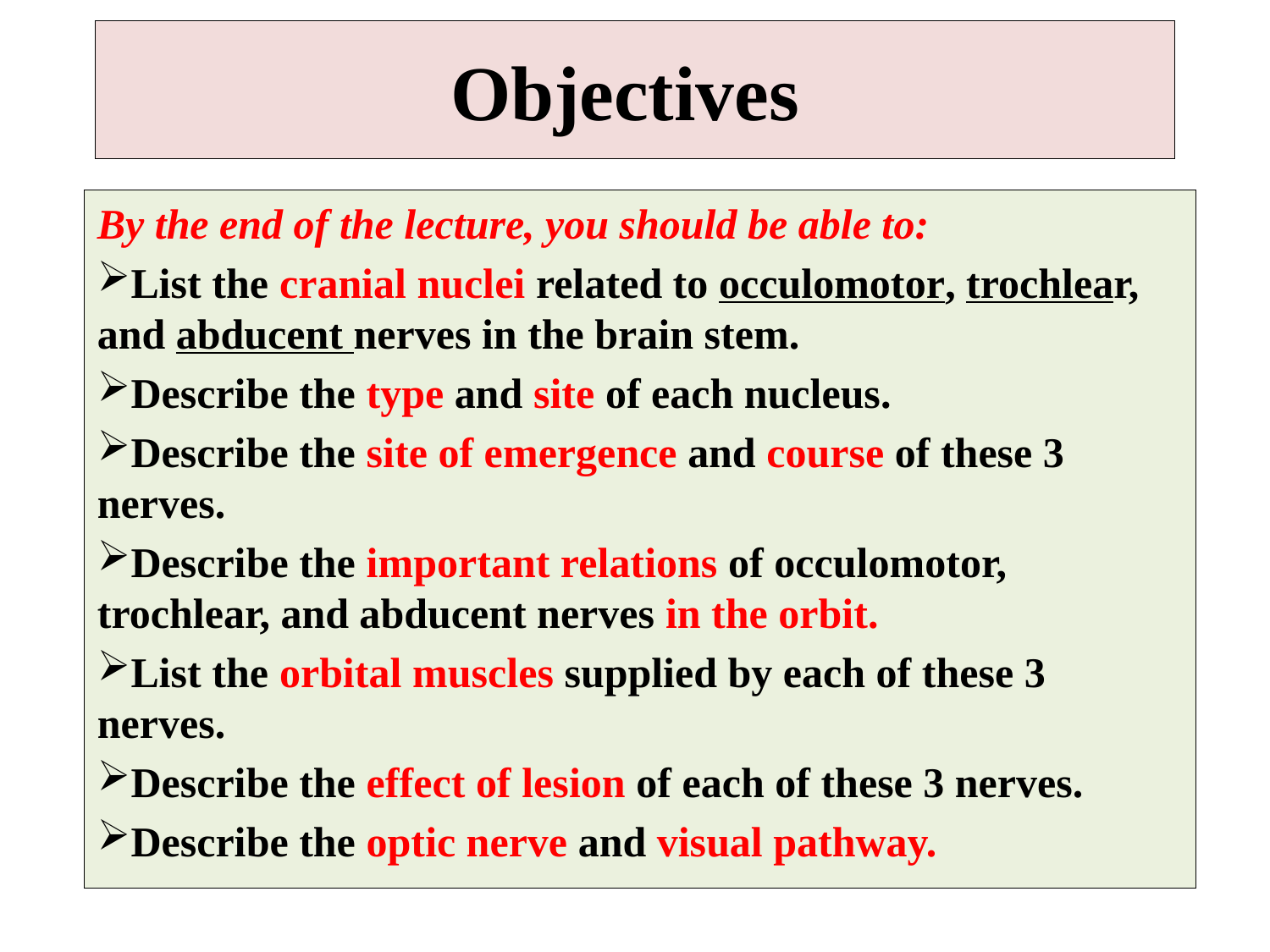

# Objectives
By the end of the lecture, you should be able to:
List the cranial nuclei related to occulomotor, trochlear, and abducent nerves in the brain stem.
Describe the type and site of each nucleus.
Describe the site of emergence and course of these 3 nerves.
Describe the important relations of occulomotor, trochlear, and abducent nerves in the orbit.
List the orbital muscles supplied by each of these 3 nerves.
Describe the effect of lesion of each of these 3 nerves.
Describe the optic nerve and visual pathway.